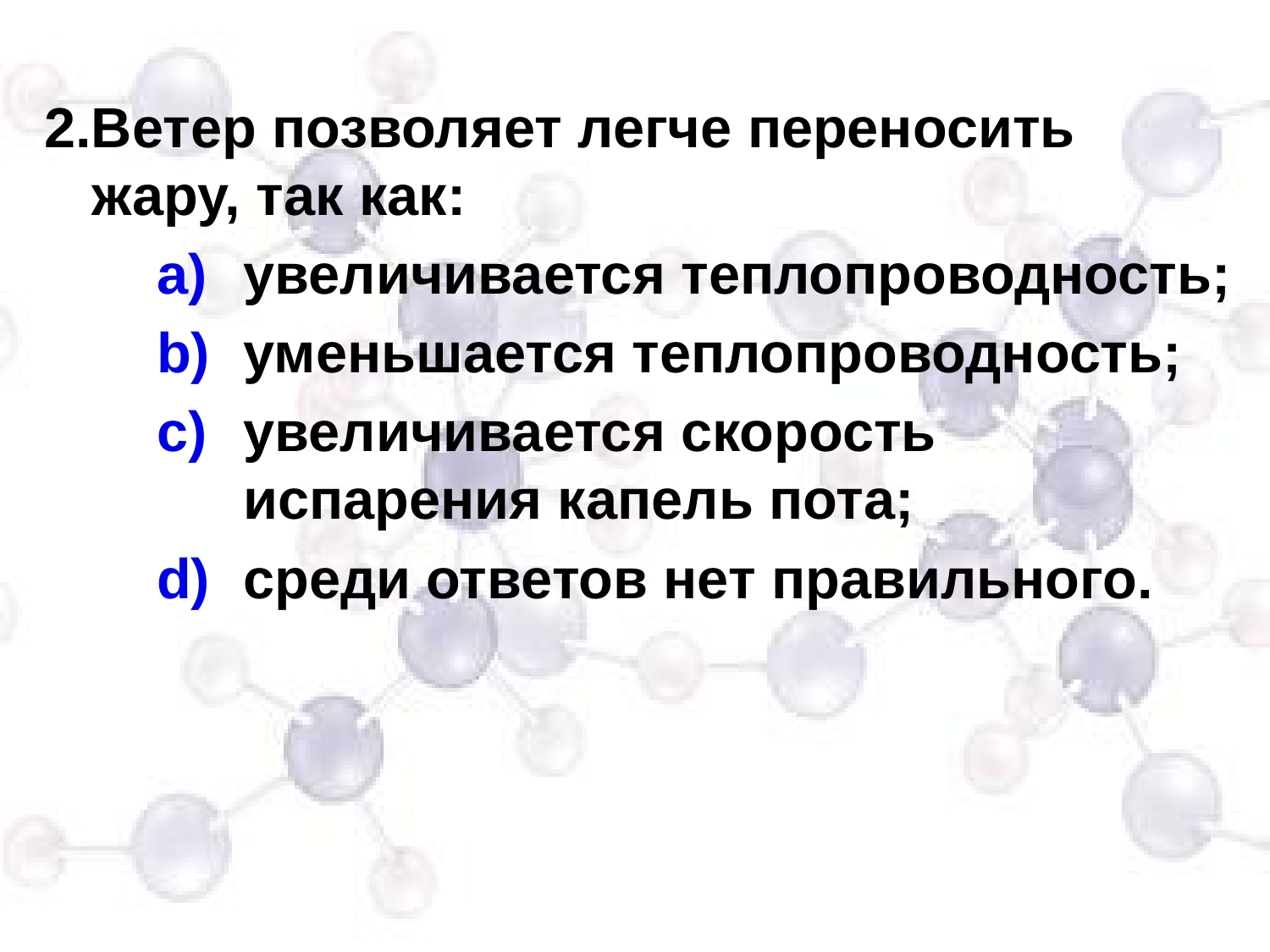

# 2.Ветер позволяет легче переносить жару, так как:
увеличивается теплопроводность;
уменьшается теплопроводность;
увеличивается скорость испарения капель пота;
среди ответов нет правильного.